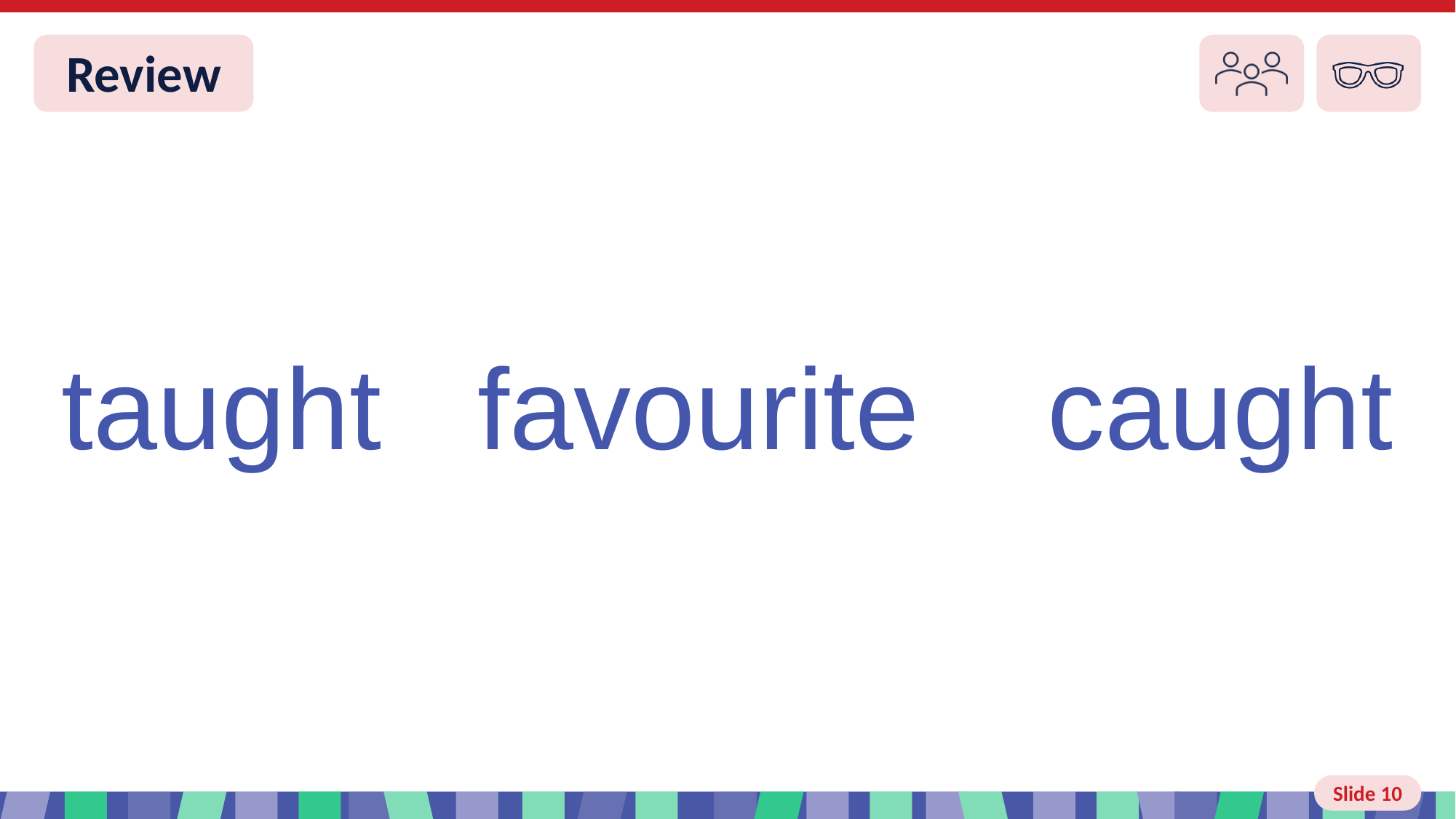

Slide  10 Review you do
taught   favourite    caught